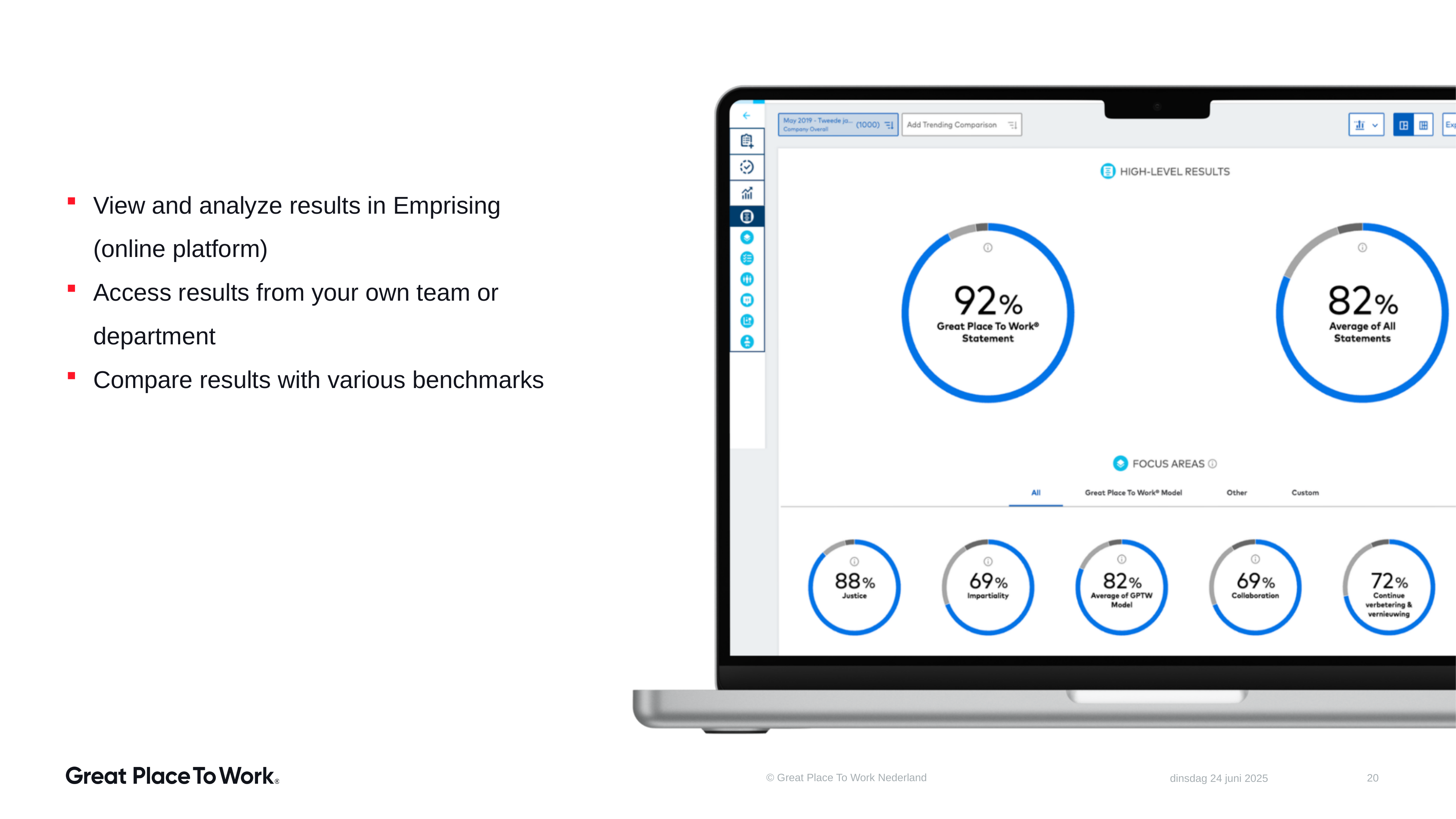

View and analyze results in Emprising (online platform)
Access results from your own team or department
Compare results with various benchmarks
© Great Place To Work Nederland
20
dinsdag 24 juni 2025